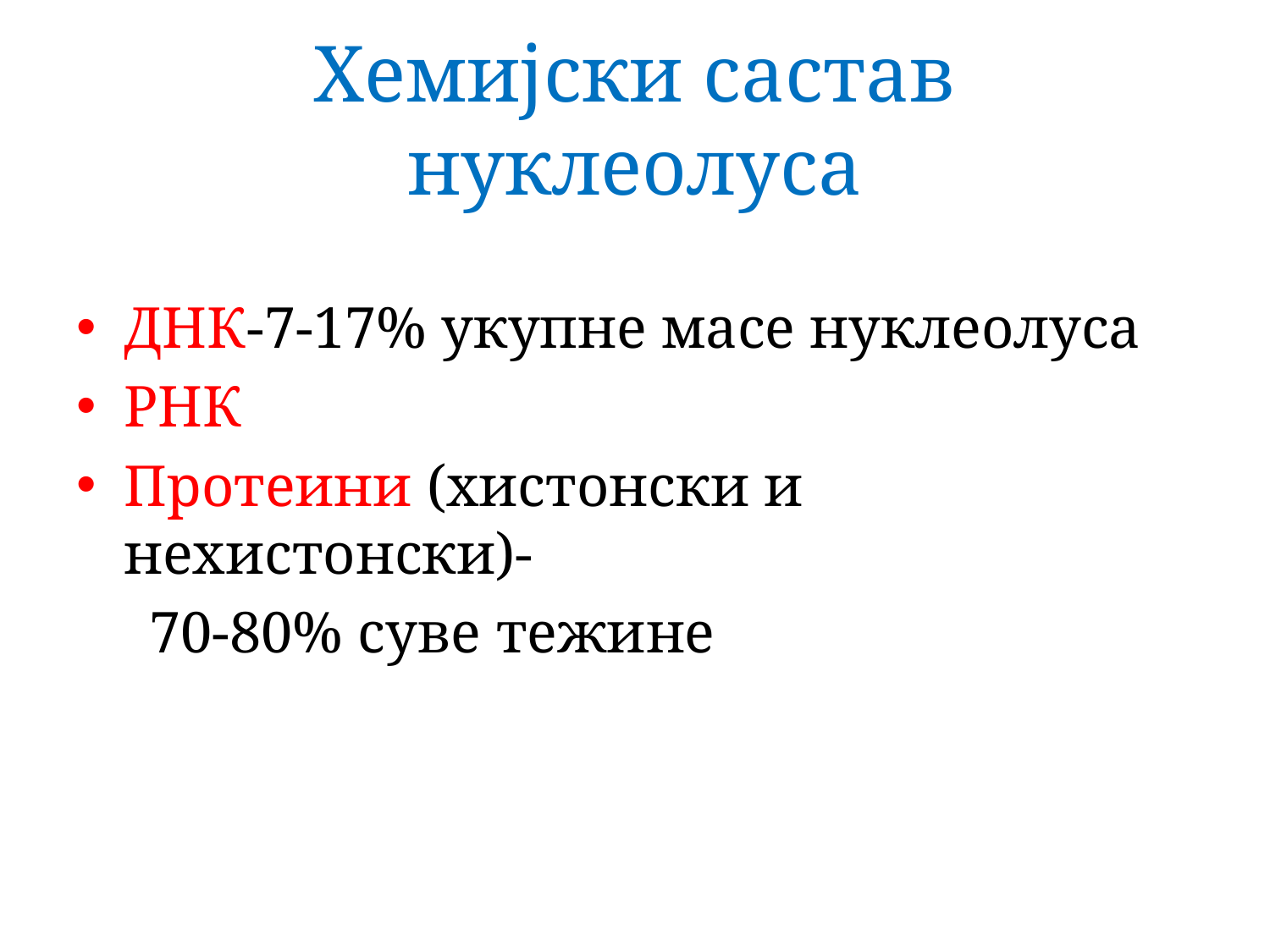

# Хемијски састав нуклеолуса
ДНК-7-17% укупне масе нуклеолуса
РНК
Протеини (хистонски и нехистонски)-
     70-80% суве тежине